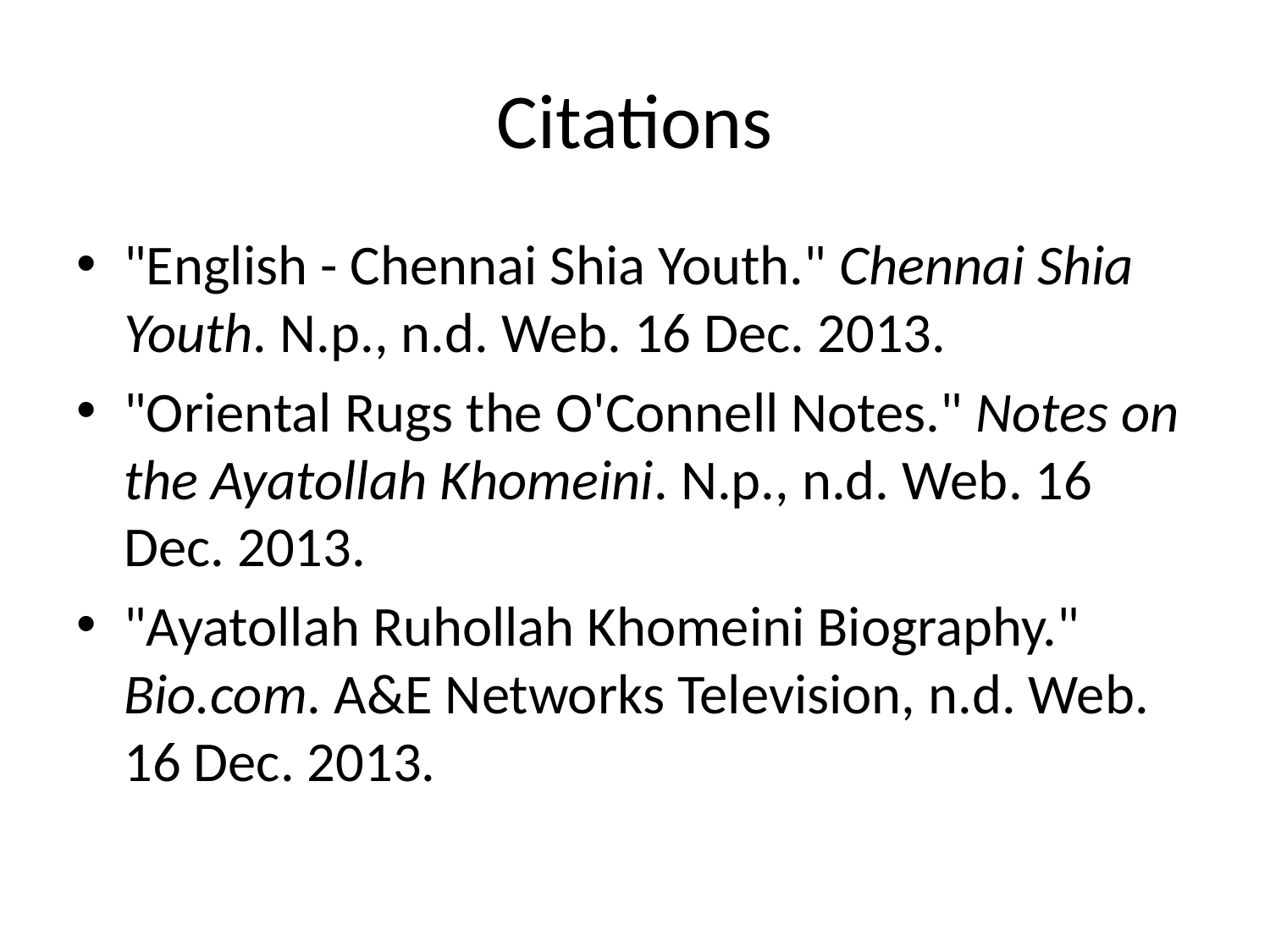

# Citations
"English - Chennai Shia Youth." Chennai Shia Youth. N.p., n.d. Web. 16 Dec. 2013.
"Oriental Rugs the O'Connell Notes." Notes on the Ayatollah Khomeini. N.p., n.d. Web. 16 Dec. 2013.
"Ayatollah Ruhollah Khomeini Biography." Bio.com. A&E Networks Television, n.d. Web. 16 Dec. 2013.